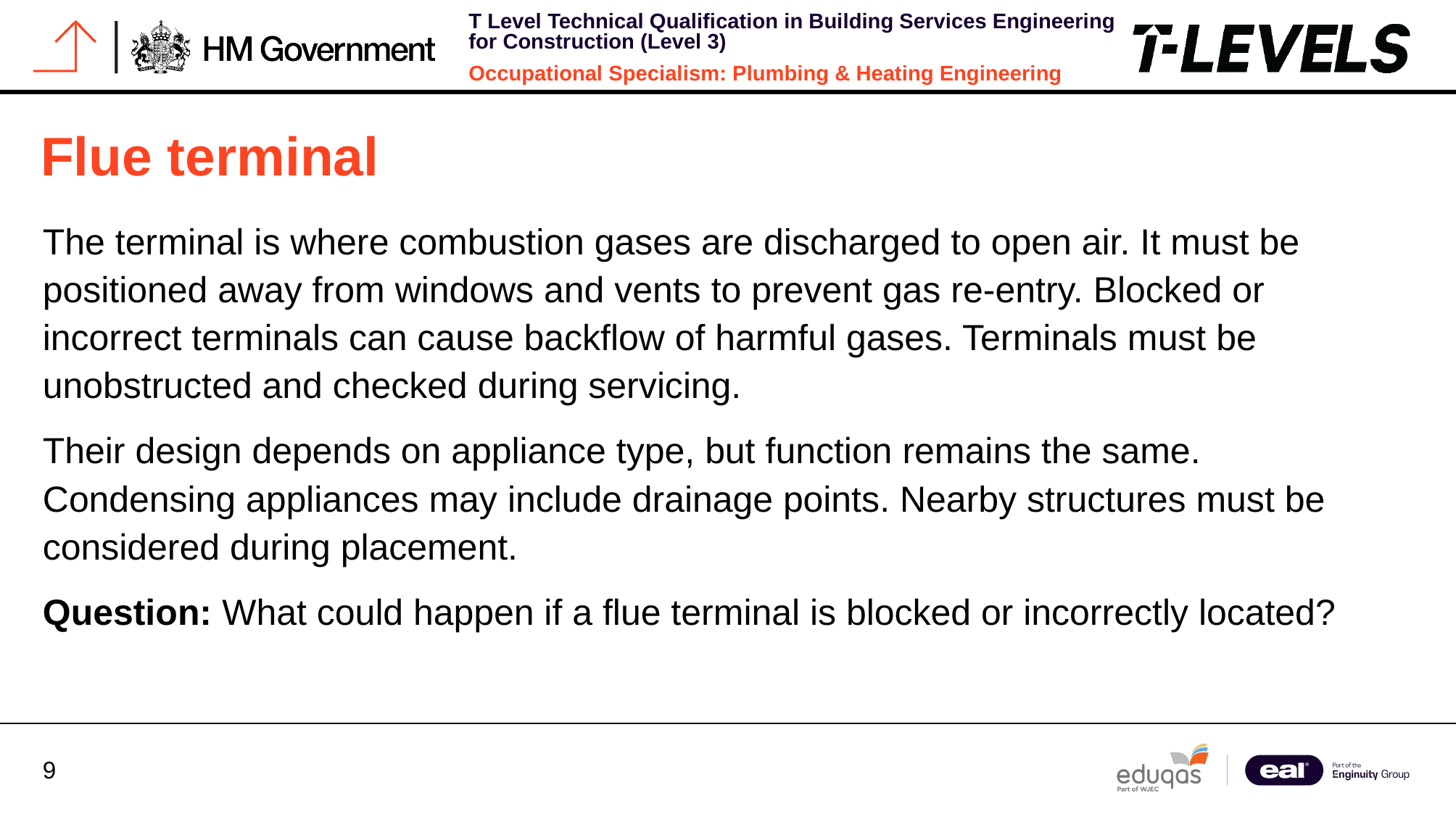

# Flue terminal
The terminal is where combustion gases are discharged to open air. It must be positioned away from windows and vents to prevent gas re-entry. Blocked or incorrect terminals can cause backflow of harmful gases. Terminals must be unobstructed and checked during servicing.
Their design depends on appliance type, but function remains the same. Condensing appliances may include drainage points. Nearby structures must be considered during placement.
Question: What could happen if a flue terminal is blocked or incorrectly located?